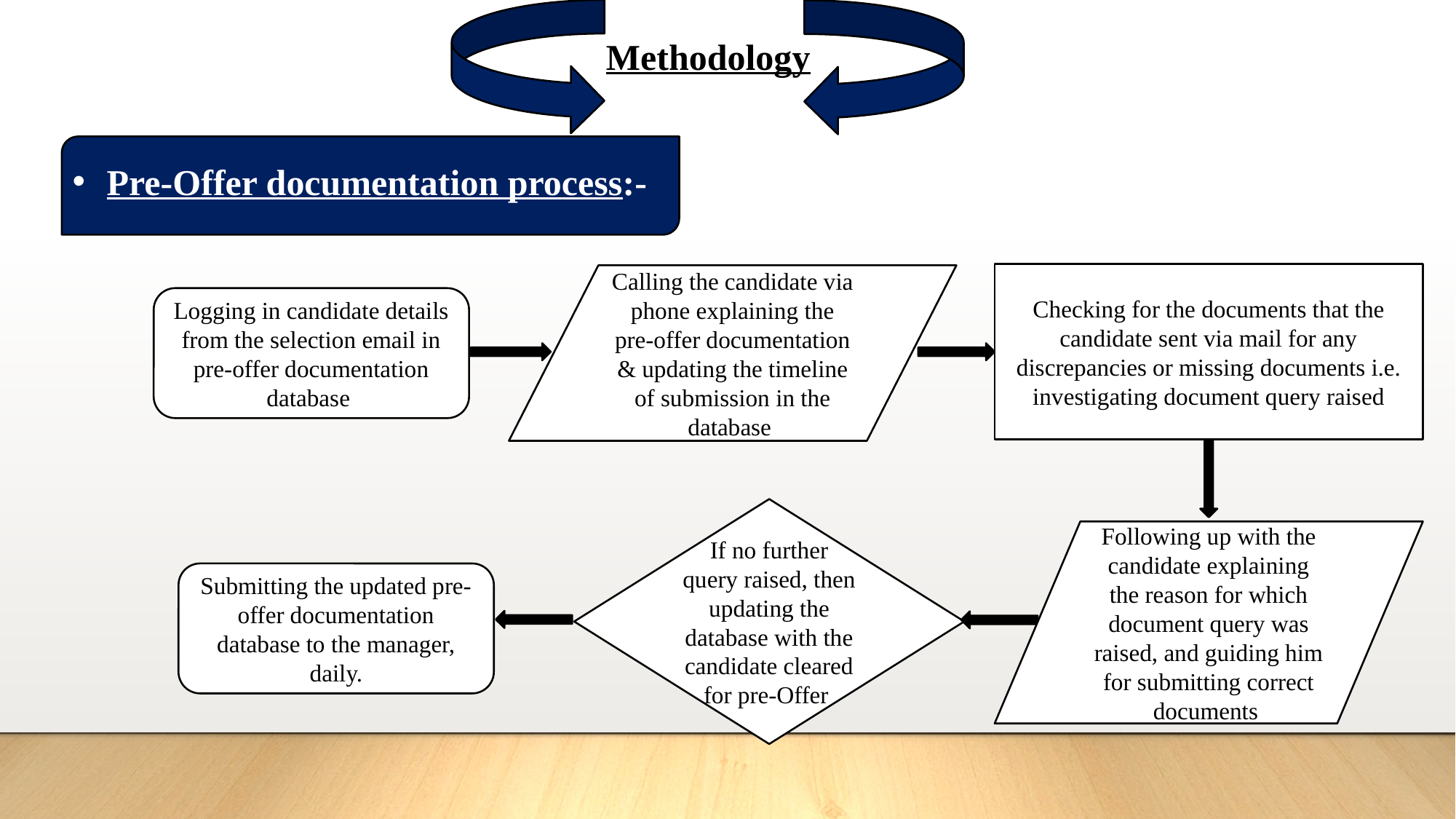

Methodology

Pre-Offer documentation process:-
Checking for the documents that the candidate sent via mail for any discrepancies or missing documents i.e. investigating document query raised
Calling the candidate via phone explaining the pre-offer documentation & updating the timeline of submission in the database

Logging in candidate details
from the selection email in pre-offer documentation database

If no further query raised, then updating the database with the candidate cleared for pre-Offer
Following up with the candidate explaining the reason for which document query was raised, and guiding him for submitting correct documents

Submitting the updated pre-offer documentation database to the manager, daily.